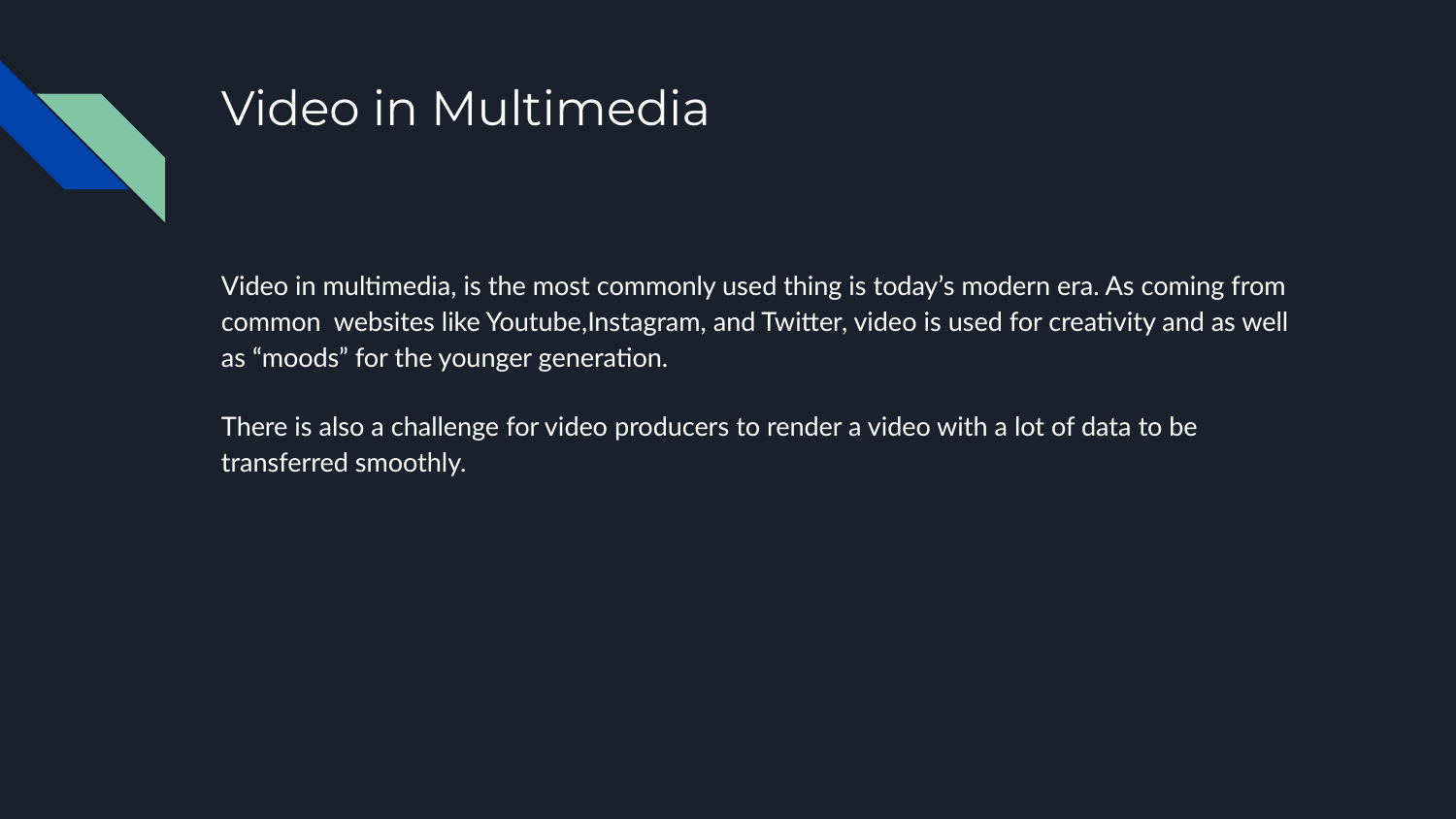

# Video in Multimedia
Video in multimedia, is the most commonly used thing is today’s modern era. As coming from common  websites like Youtube,Instagram, and Twitter, video is used for creativity and as well as “moods” for the younger generation.
There is also a challenge for video producers to render a video with a lot of data to be transferred smoothly.